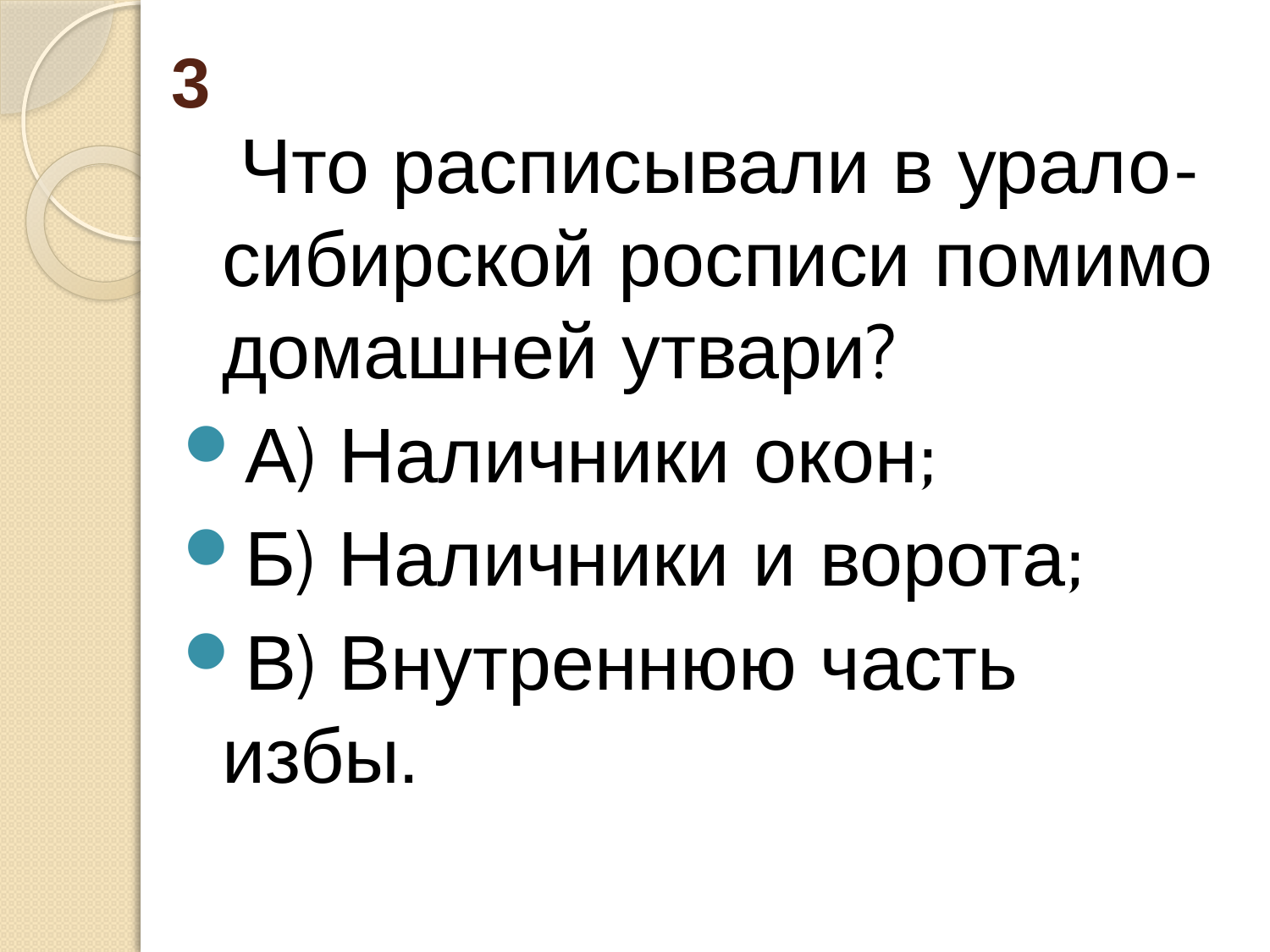

# 3
   Что расписывали в урало-сибирской росписи помимо домашней утвари?
А) Наличники окон;
Б) Наличники и ворота;
В) Внутреннюю часть избы.